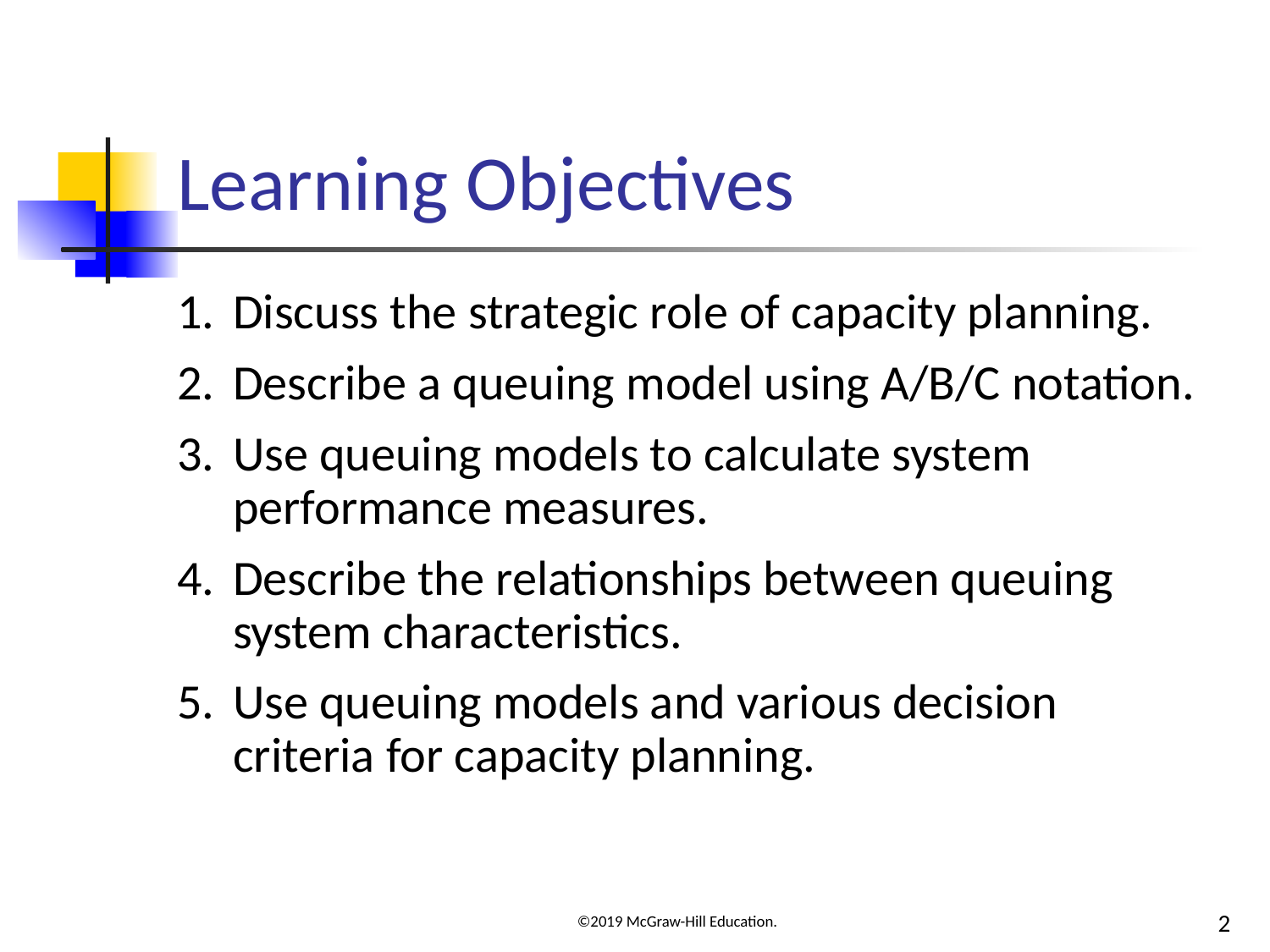

# Learning Objectives
Discuss the strategic role of capacity planning.
Describe a queuing model using A/B/C notation.
Use queuing models to calculate system performance measures.
Describe the relationships between queuing system characteristics.
Use queuing models and various decision criteria for capacity planning.